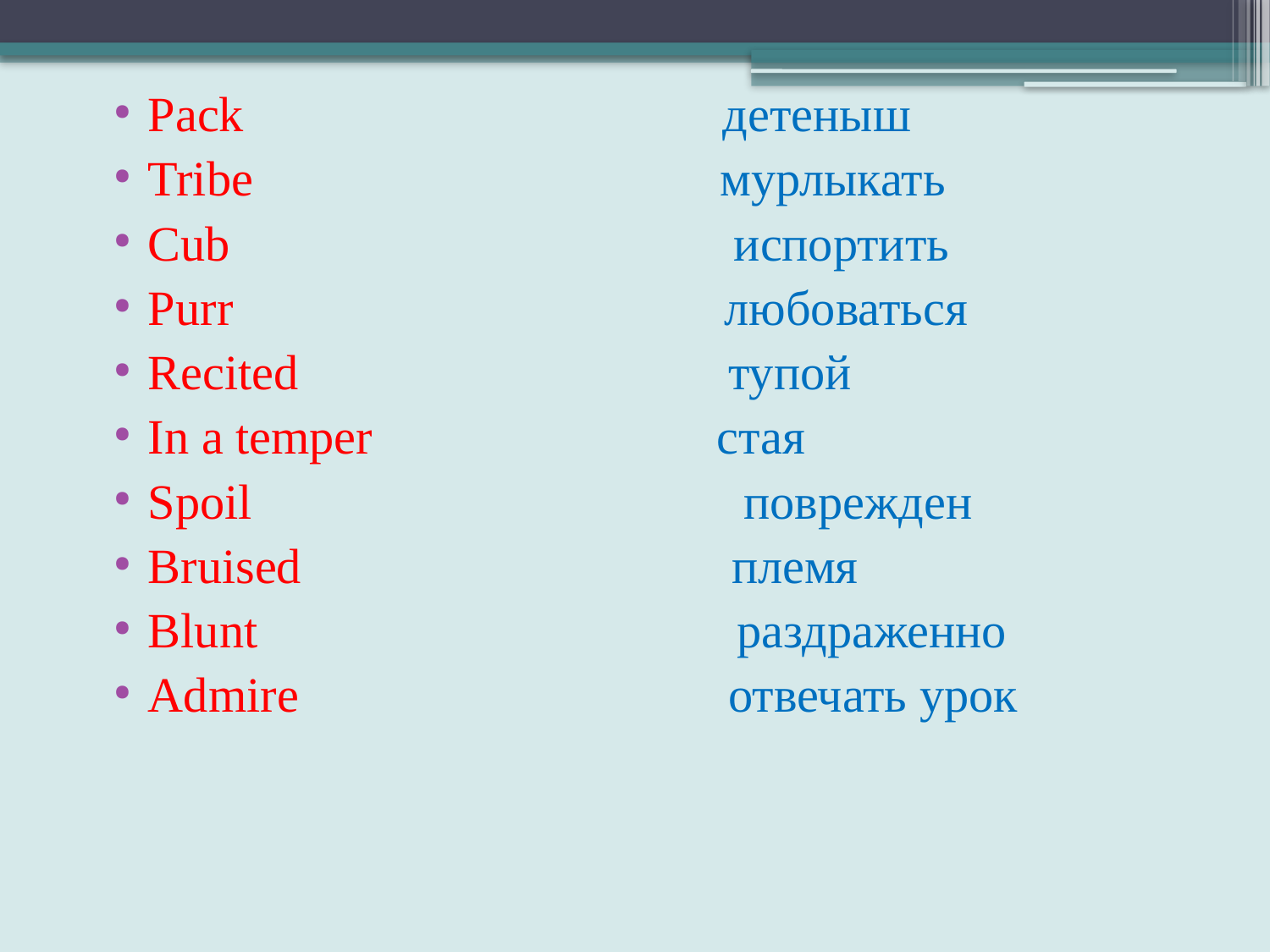

Pack                                       детеныш
Tribe                                      мурлыкать
Cub                                         испортить
Purr                                        любоваться
Recited                                   тупой
In a temper                            стая
Spoil                                        поврежден
Bruised                                   племя
Blunt                                       раздраженно
Admire                                   отвечать урок